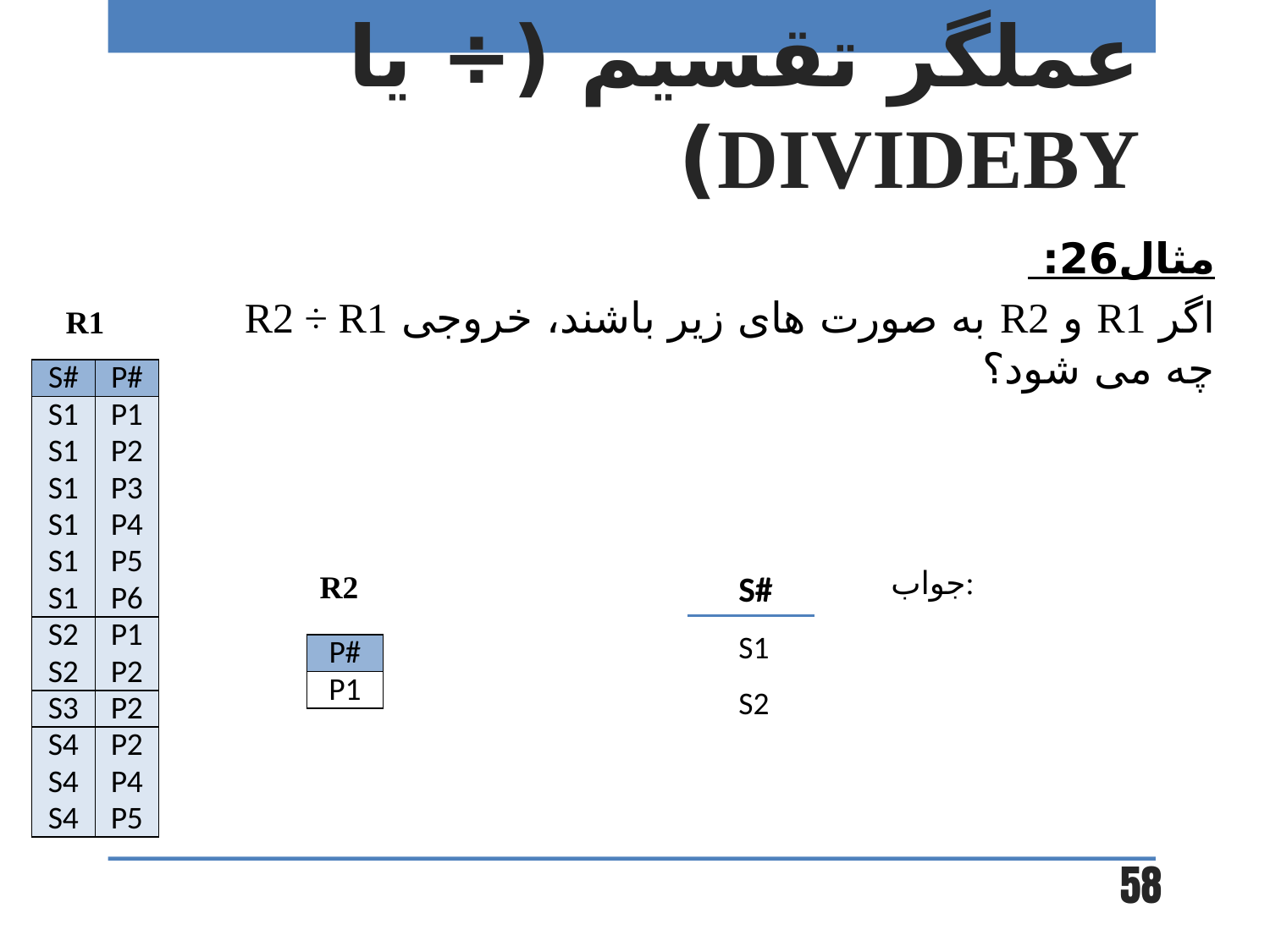

# عملگر تقسیم (÷ یا DIVIDEBY)
مثال26:
اگر R1 و R2 به صورت های زیر باشند، خروجی R2 ÷ R1 چه می شود؟
R1
| S# | P# |
| --- | --- |
| S1 | P1 |
| S1 | P2 |
| S1 | P3 |
| S1 | P4 |
| S1 | P5 |
| S1 | P6 |
| S2 | P1 |
| S2 | P2 |
| S3 | P2 |
| S4 | P2 |
| S4 | P4 |
| S4 | P5 |
جواب:
R2
S#
S1
S2

| P# |
| --- |
| P1 |
58